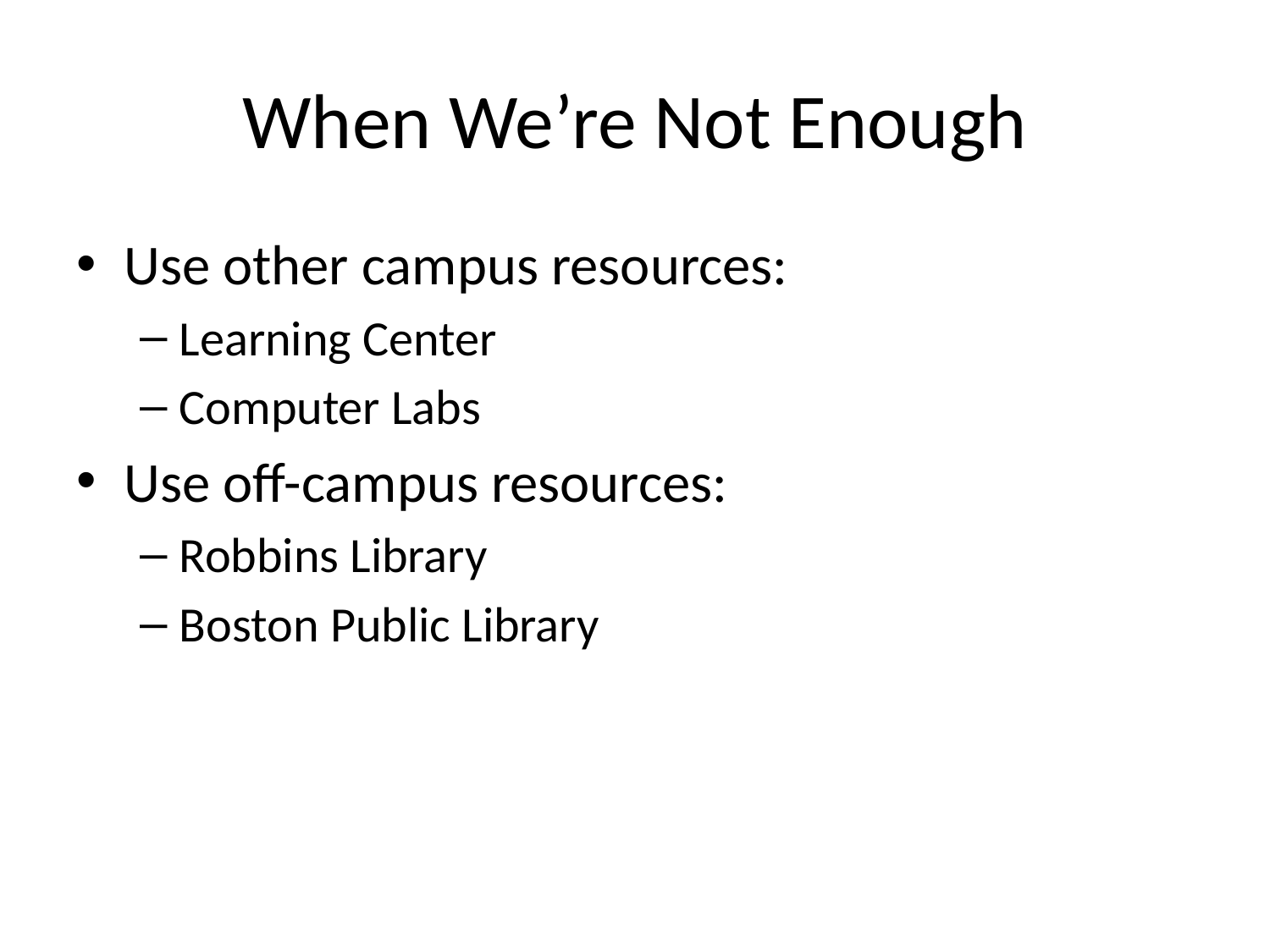

# When We’re Not Enough
Use other campus resources:
Learning Center
Computer Labs
Use off-campus resources:
Robbins Library
Boston Public Library